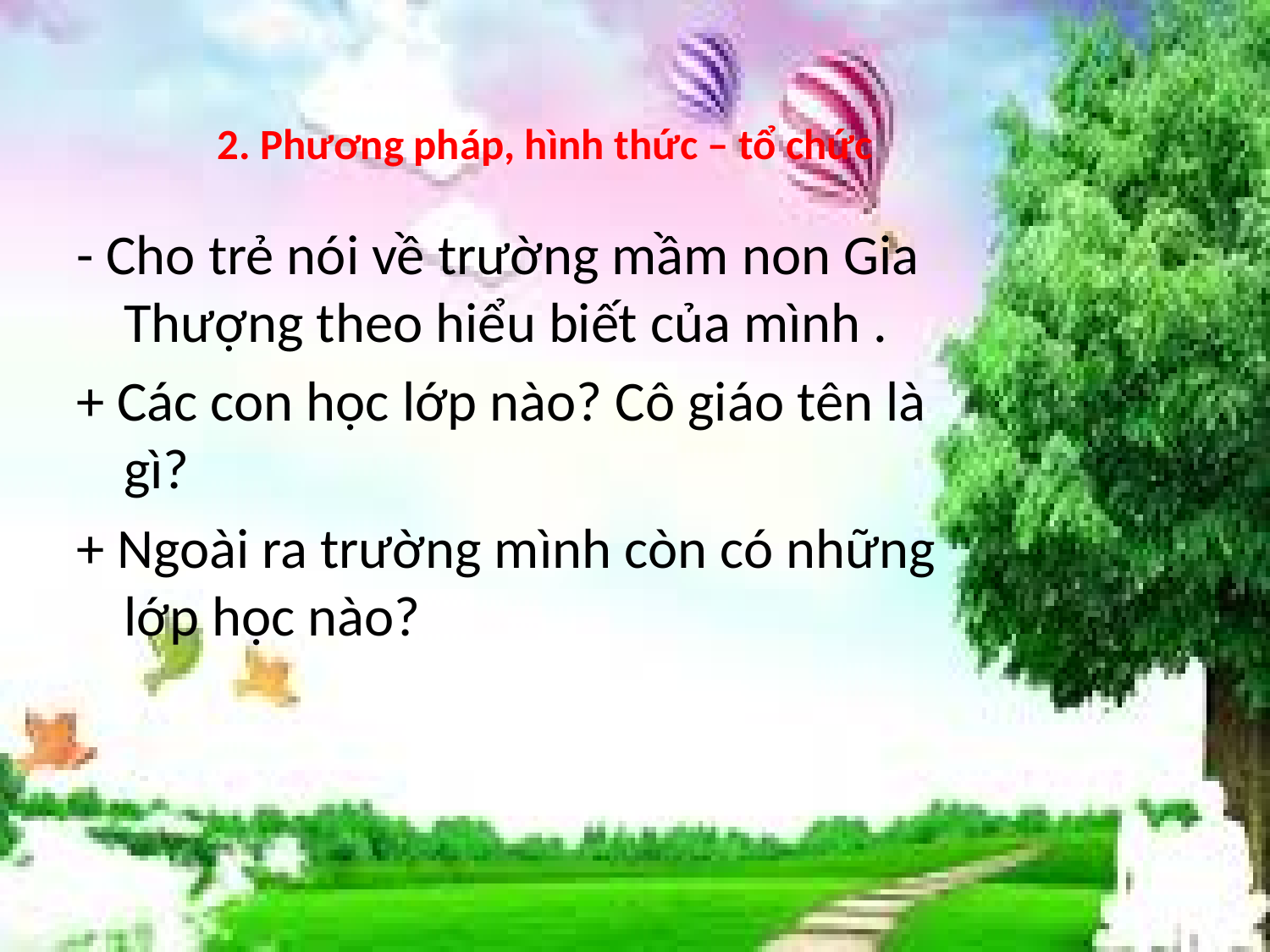

# 2. Phương pháp, hình thức – tổ chức
- Cho trẻ nói về trường mầm non Gia Thượng theo hiểu biết của mình .
+ Các con học lớp nào? Cô giáo tên là gì?
+ Ngoài ra trường mình còn có những lớp học nào?